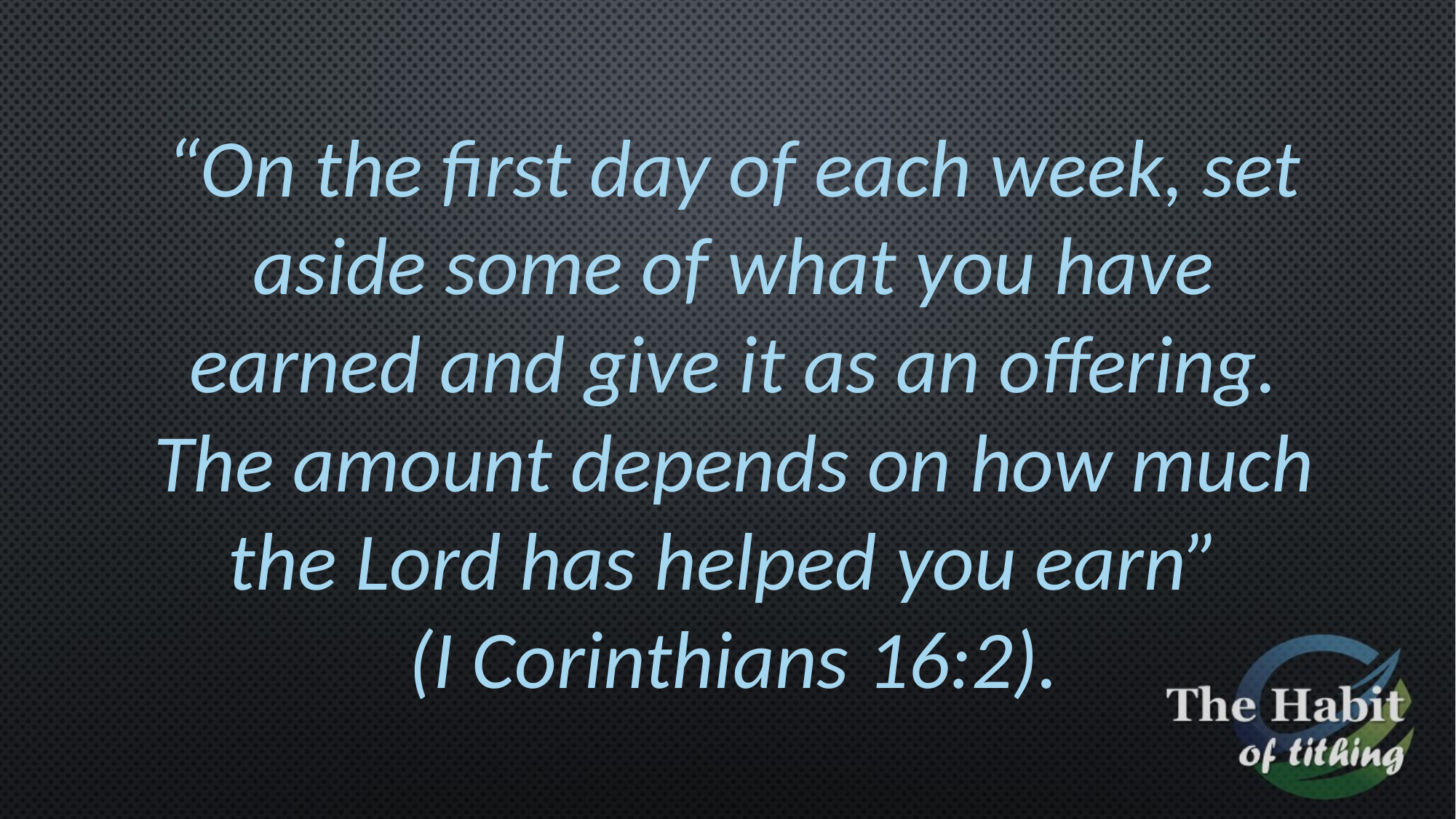

“On the first day of each week, set aside some of what you have earned and give it as an offering. The amount depends on how much the Lord has helped you earn”
(I Corinthians 16:2).